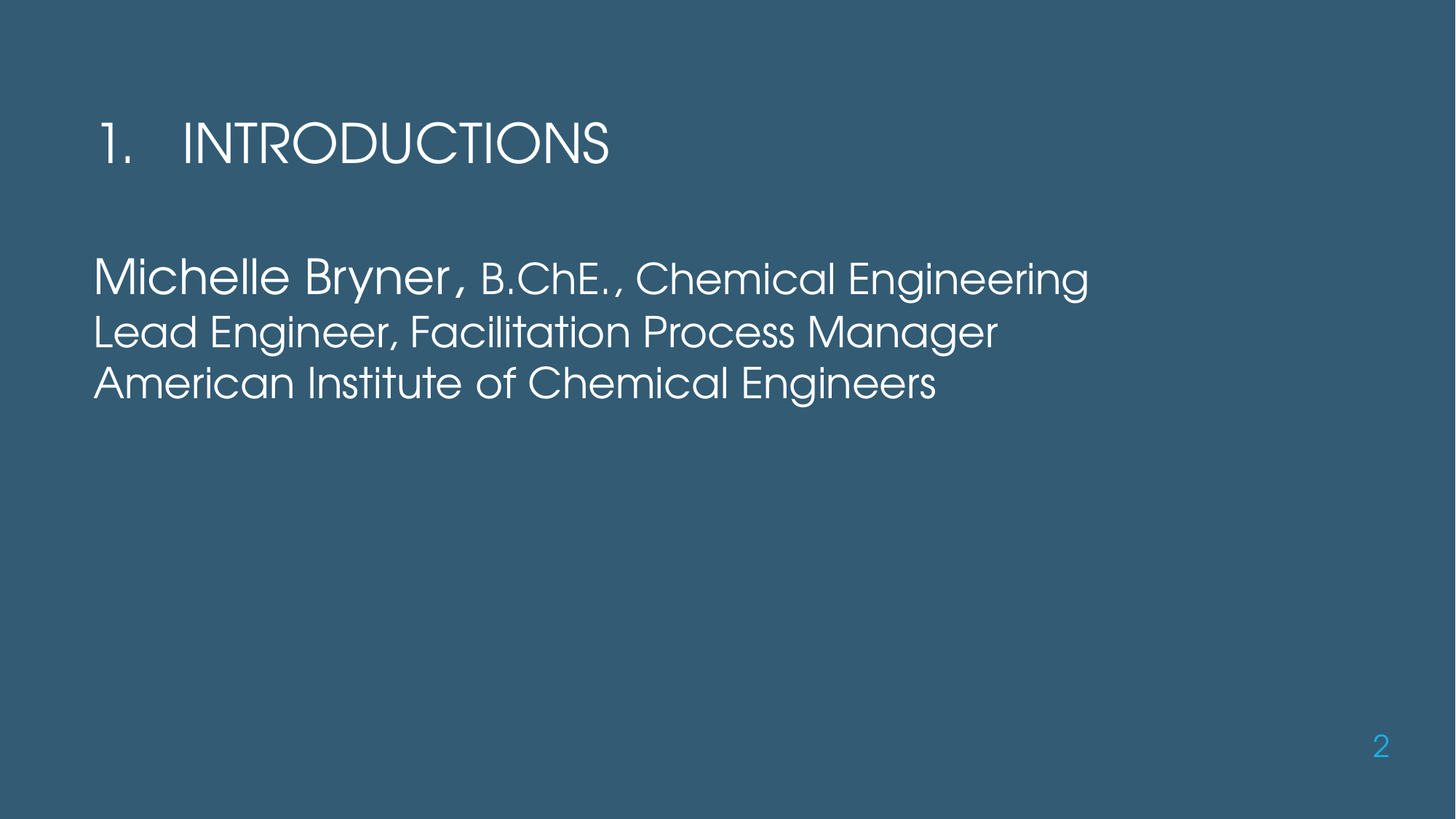

INTRODUCTIONS

Michelle Bryner, B.ChE., Chemical Engineering
Lead Engineer, Facilitation Process Manager
American Institute of Chemical Engineers
2